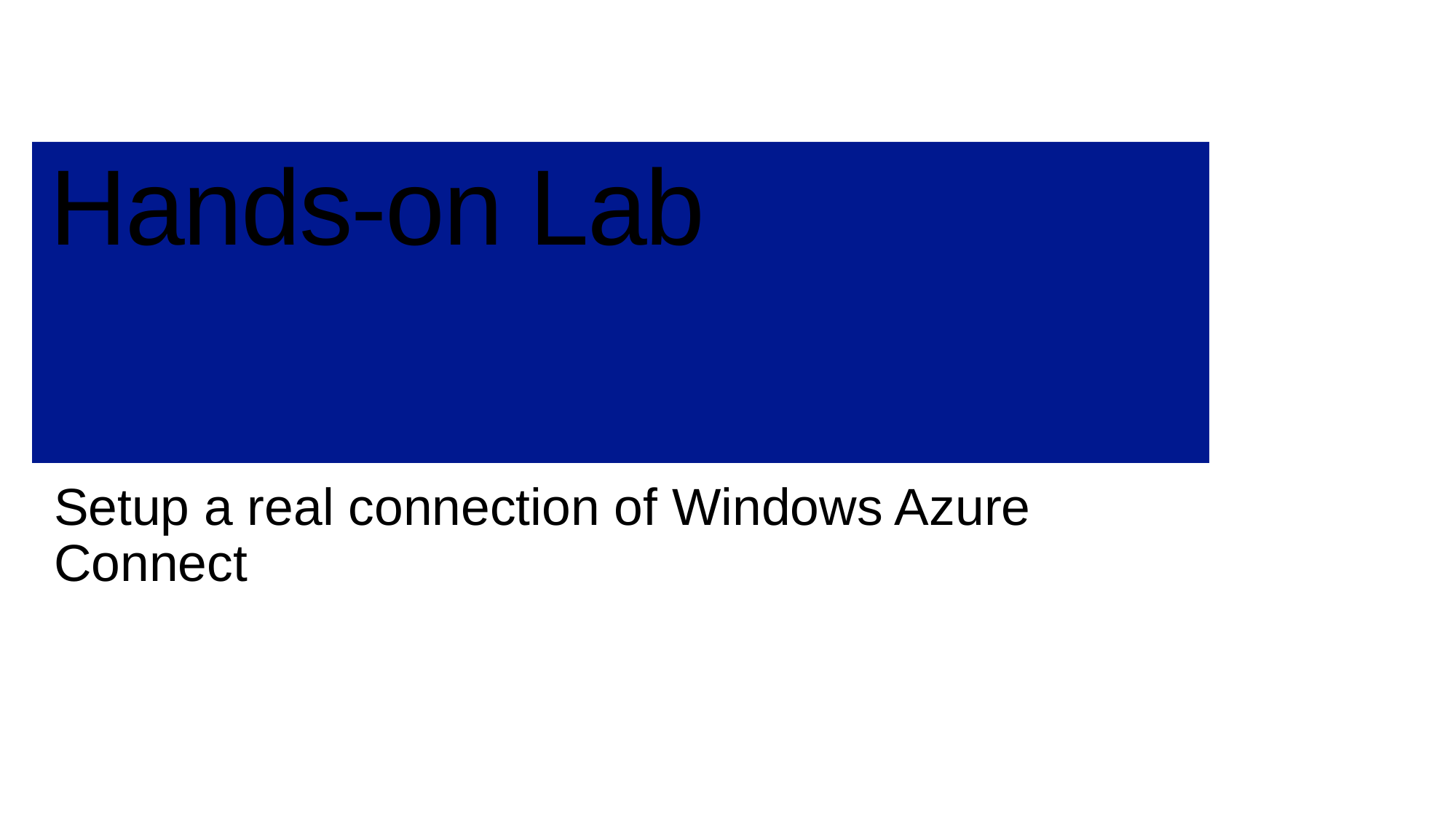

# Hands-on Lab
Setup a real connection of Windows Azure Connect